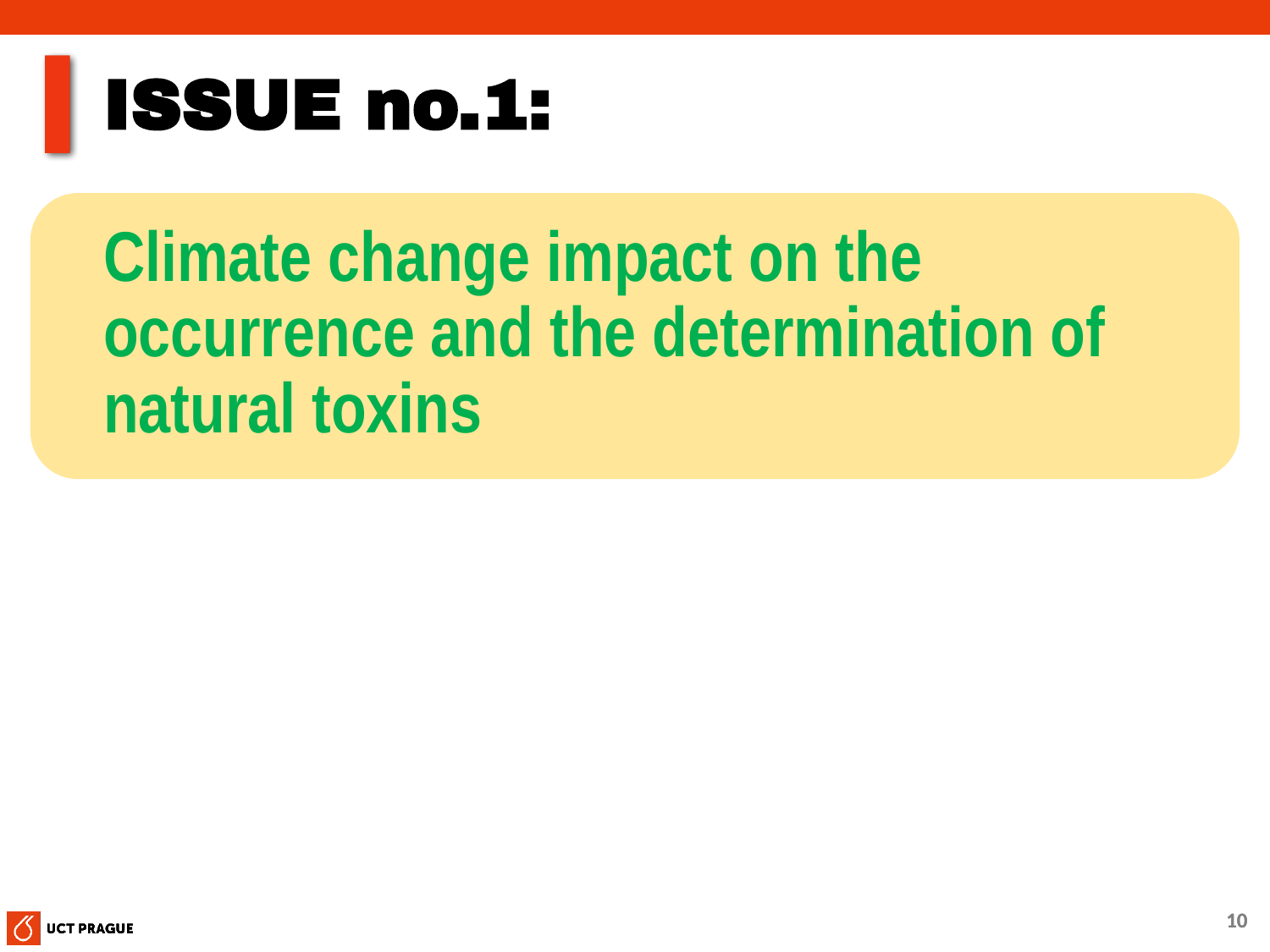

# ISSUE no.1: Climate change impact on the occurrence and the determination of natural toxins